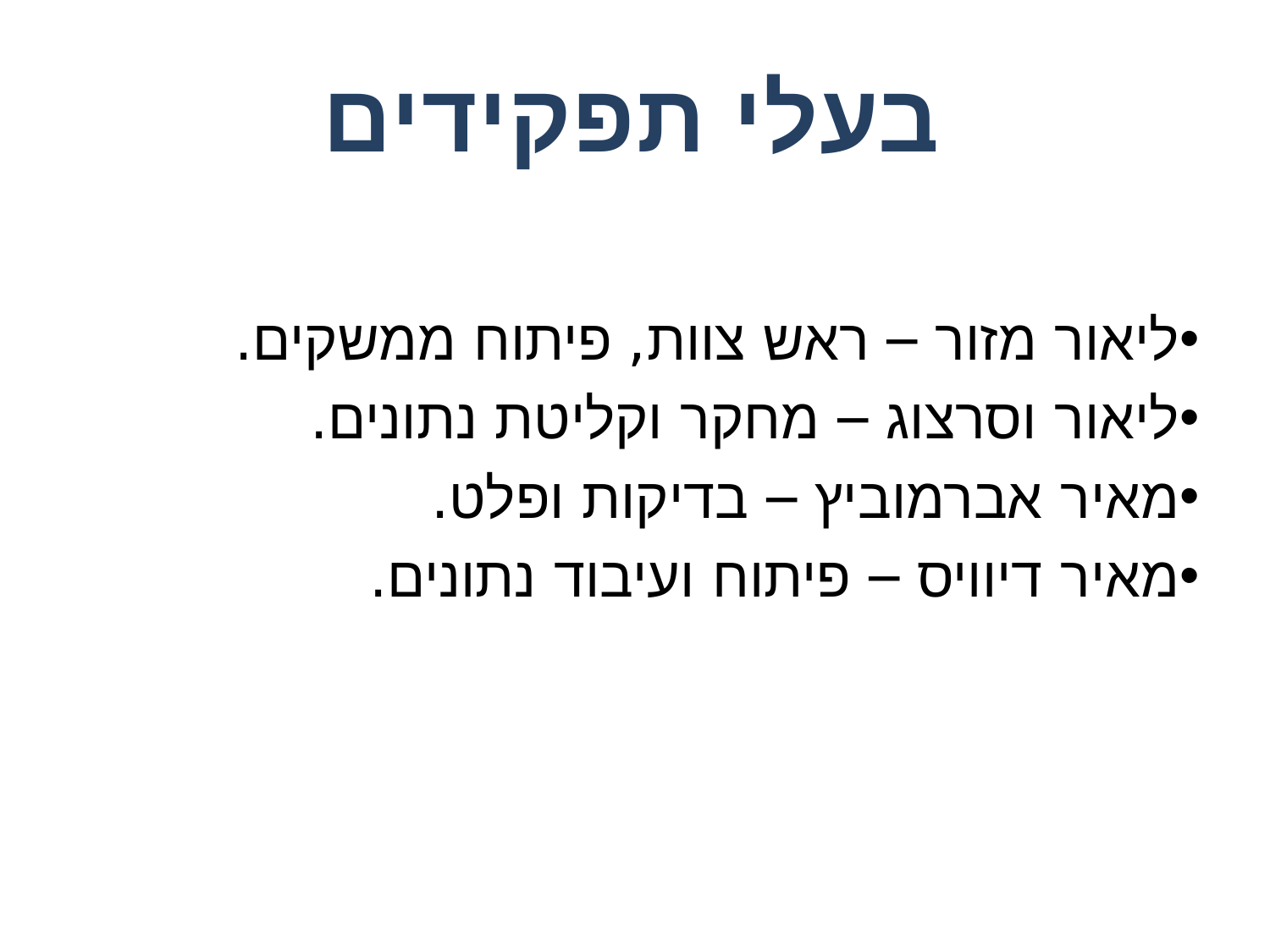

בעלי תפקידים
ליאור מזור – ראש צוות, פיתוח ממשקים.
ליאור וסרצוג – מחקר וקליטת נתונים.
מאיר אברמוביץ – בדיקות ופלט.
מאיר דיוויס – פיתוח ועיבוד נתונים.